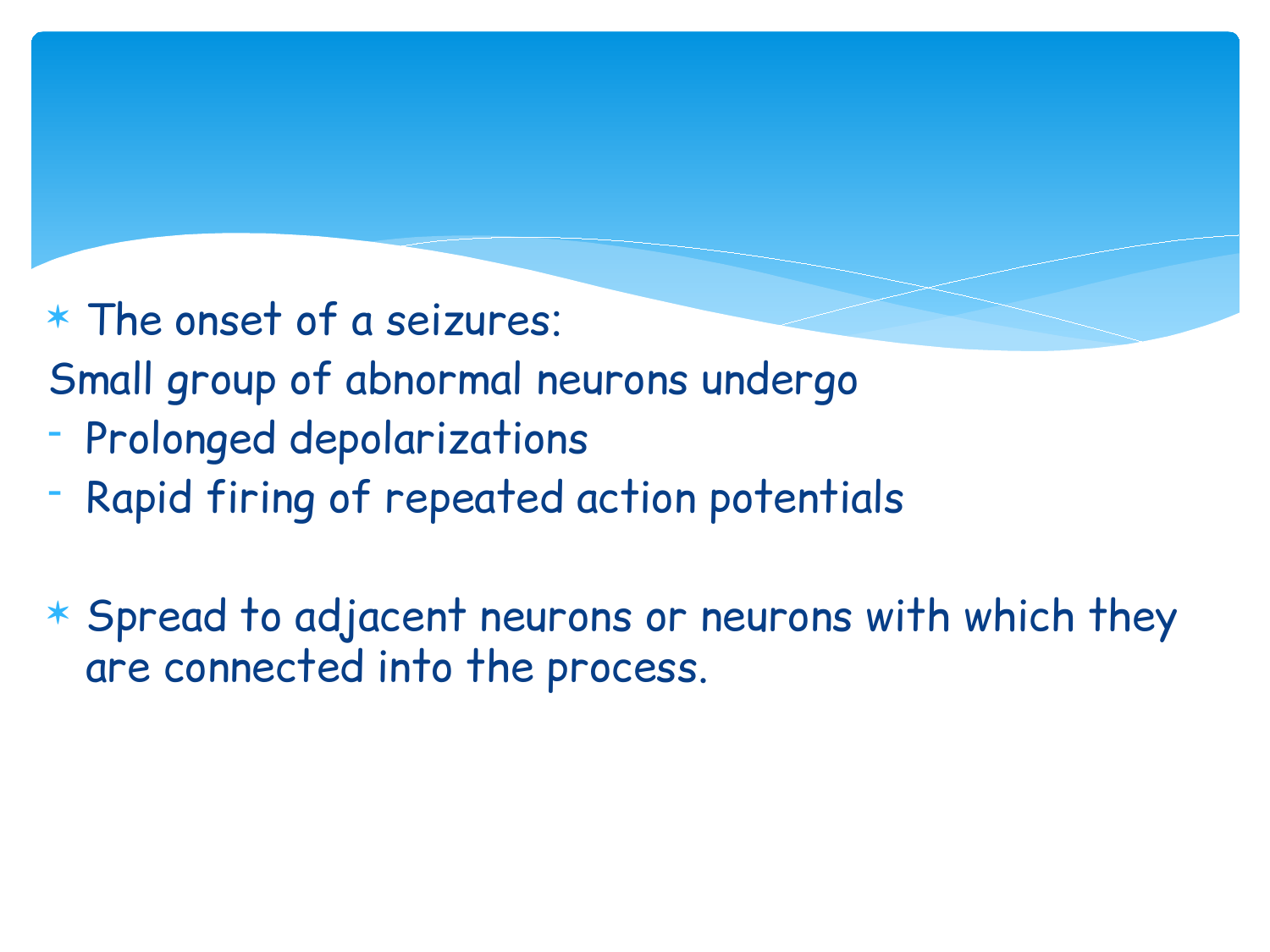

The onset of a seizures:
Small group of abnormal neurons undergo
Prolonged depolarizations
Rapid firing of repeated action potentials

Spread to adjacent neurons or neurons with which they are connected into the process.